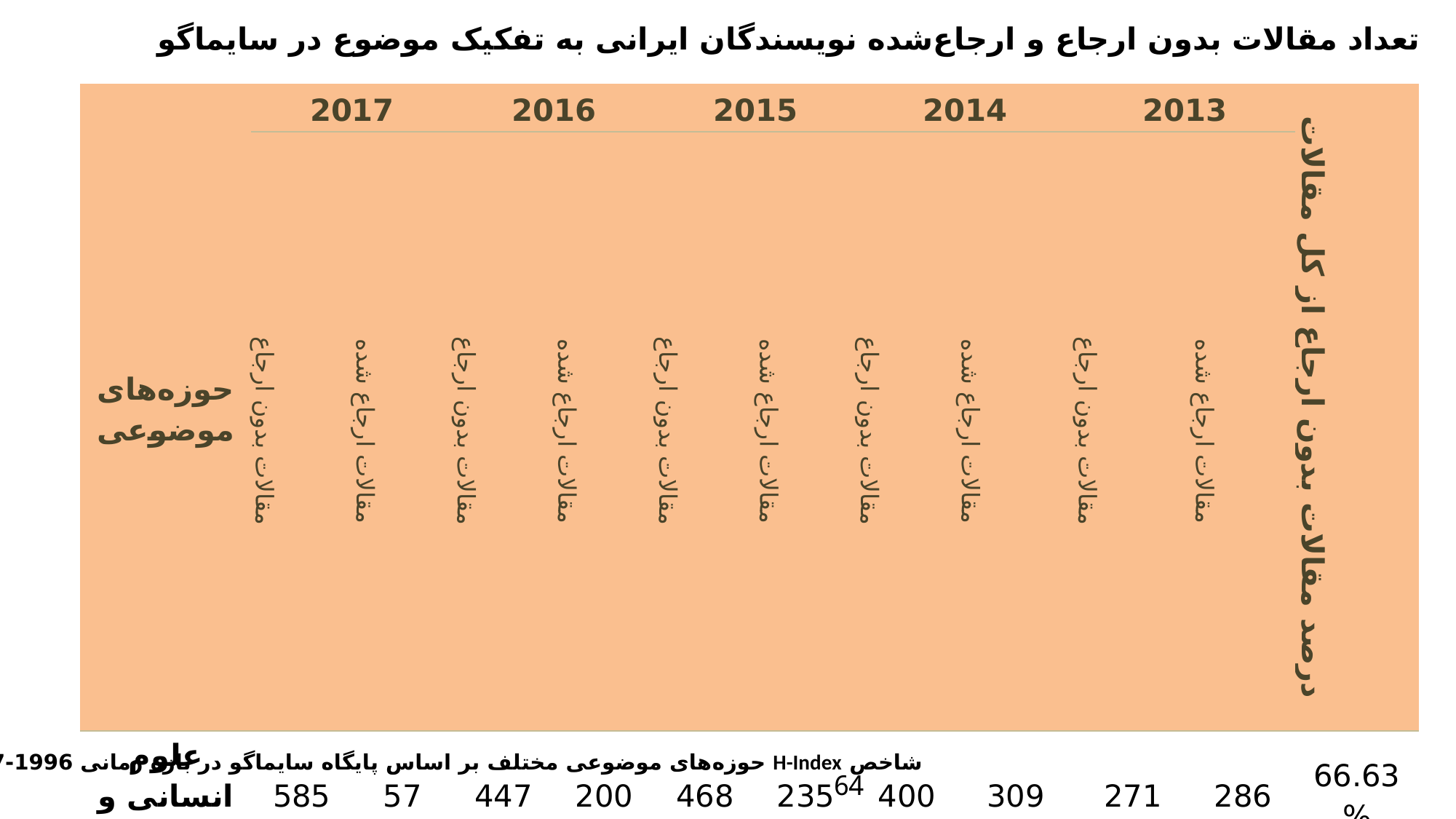

تعداد مقالات بدون ارجاع و ارجاع‌شده نویسندگان ایرانی به تفکیک موضوع در سایماگو
| حوزه‌های موضوعی | 2017 |  | 2016 |  | 2015 |  | 2014 |  | 2013 |  | درصد مقالات بدون ارجاع از کل مقالات |
| --- | --- | --- | --- | --- | --- | --- | --- | --- | --- | --- | --- |
|  | مقالات بدون ارجاع | مقالات ارجاع شده | مقالات بدون ارجاع | مقالات ارجاع شده | مقالات بدون ارجاع | مقالات ارجاع شده | مقالات بدون ارجاع | مقالات ارجاع شده | مقالات بدون ارجاع | مقالات ارجاع شده |  |
| علوم انسانی و هنر | 585 | 57 | 447 | 200 | 468 | 235 | 400 | 309 | 271 | 286 | 66.63 % |
| دندانپزشکی | 414 | 87 | 209 | 267 | 104 | 320 | 53 | 266 | 38 | 329 | 39.19 % |
| اقتصاد، اقتصاد و امور مالی | 298 | 40 | 248 | 83 | 344 | 122 | 87 | 125 | 83 | 133 | 67.81 % |
| مهندسی | 10114 | 3575 | 4932 | 7722 | 2677 | 7969 | 2119 | 8216 | 2041 | 7939 | 38.18 % |
| ریاضیات | 4340 | 788 | 1951 | 1943 | 1203 | 2301 | 927 | 2637 | 695 | 2619 | 46.98 % |
| همه موضوعات | 41768 | 12620 | 22572 | 29100 | 12763 | 31649 | 10829 | 33693 | 13516 | 32528 | 57.30 % |
شاخص H-Index حوزه‌های موضوعی مختلف بر اساس پایگاه سایماگو در بازه زمانی 1996-2017
64